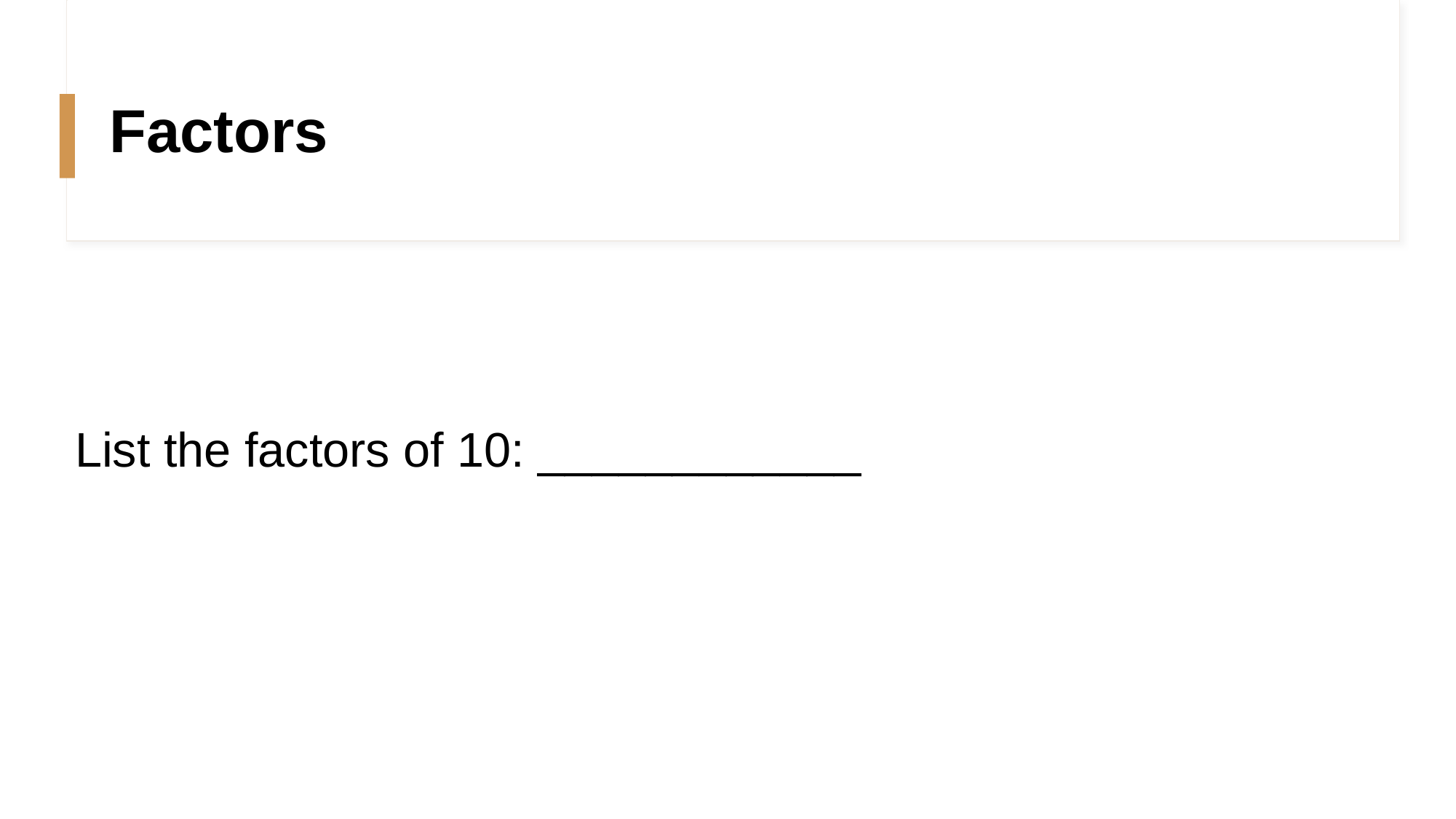

# Factors

List the factors of 10: ____________